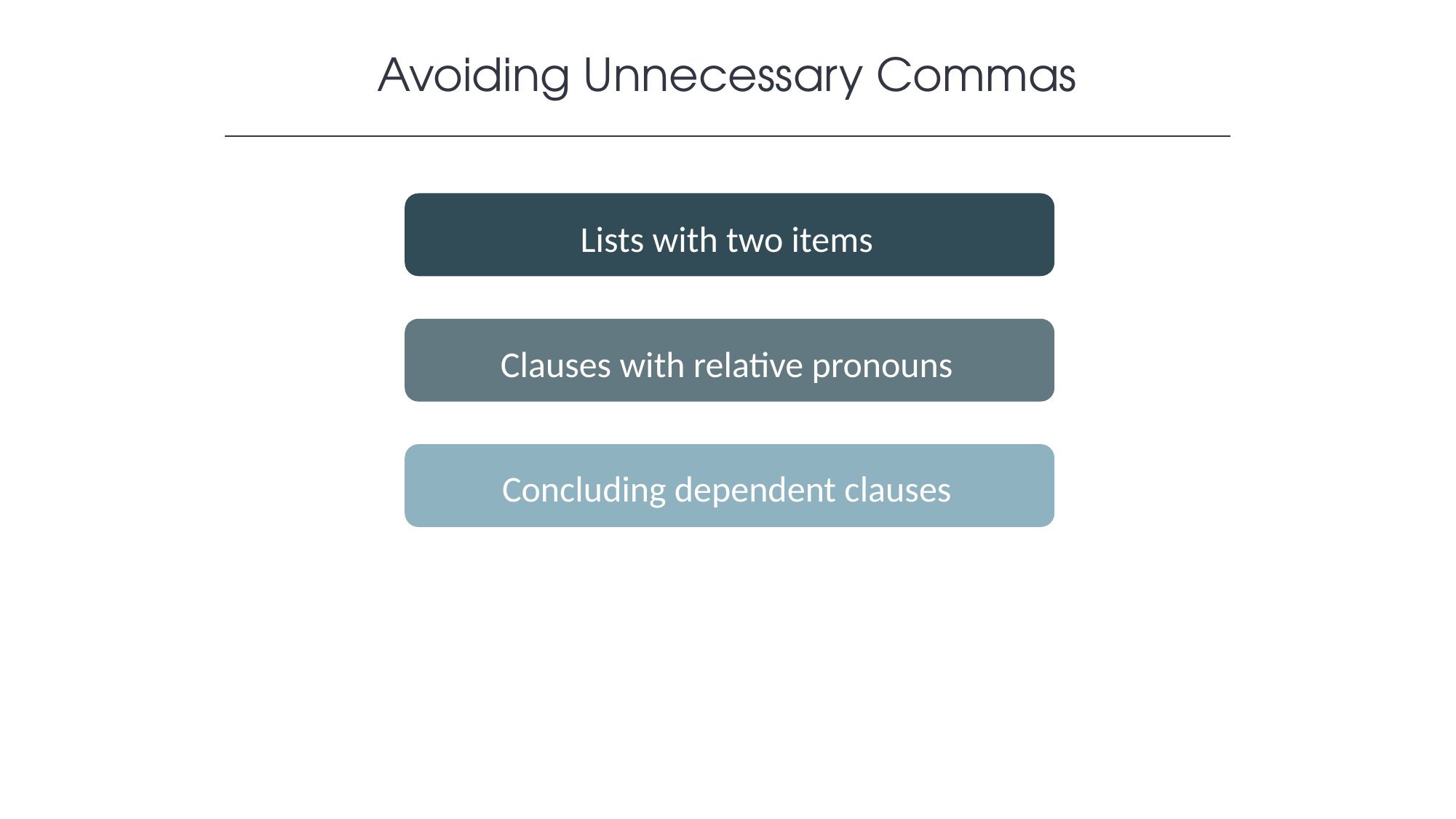

Avoiding Unnecessary Commas
HAWKES LEARNING

Lists with two items

Clauses with relative pronouns

Concluding dependent clauses